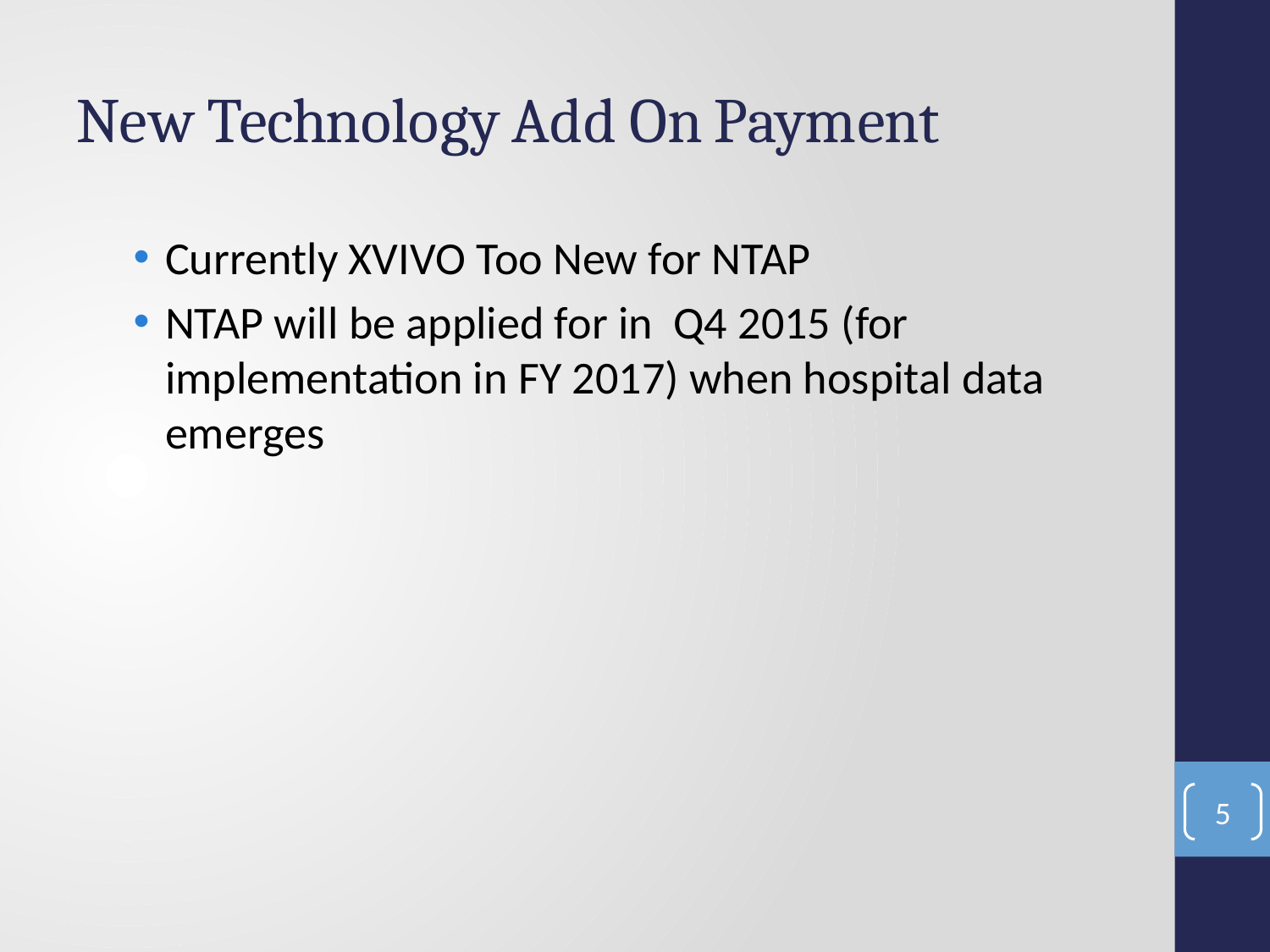

# New Technology Add On Payment
Currently XVIVO Too New for NTAP
NTAP will be applied for in  Q4 2015 (for implementation in FY 2017) when hospital data emerges

5